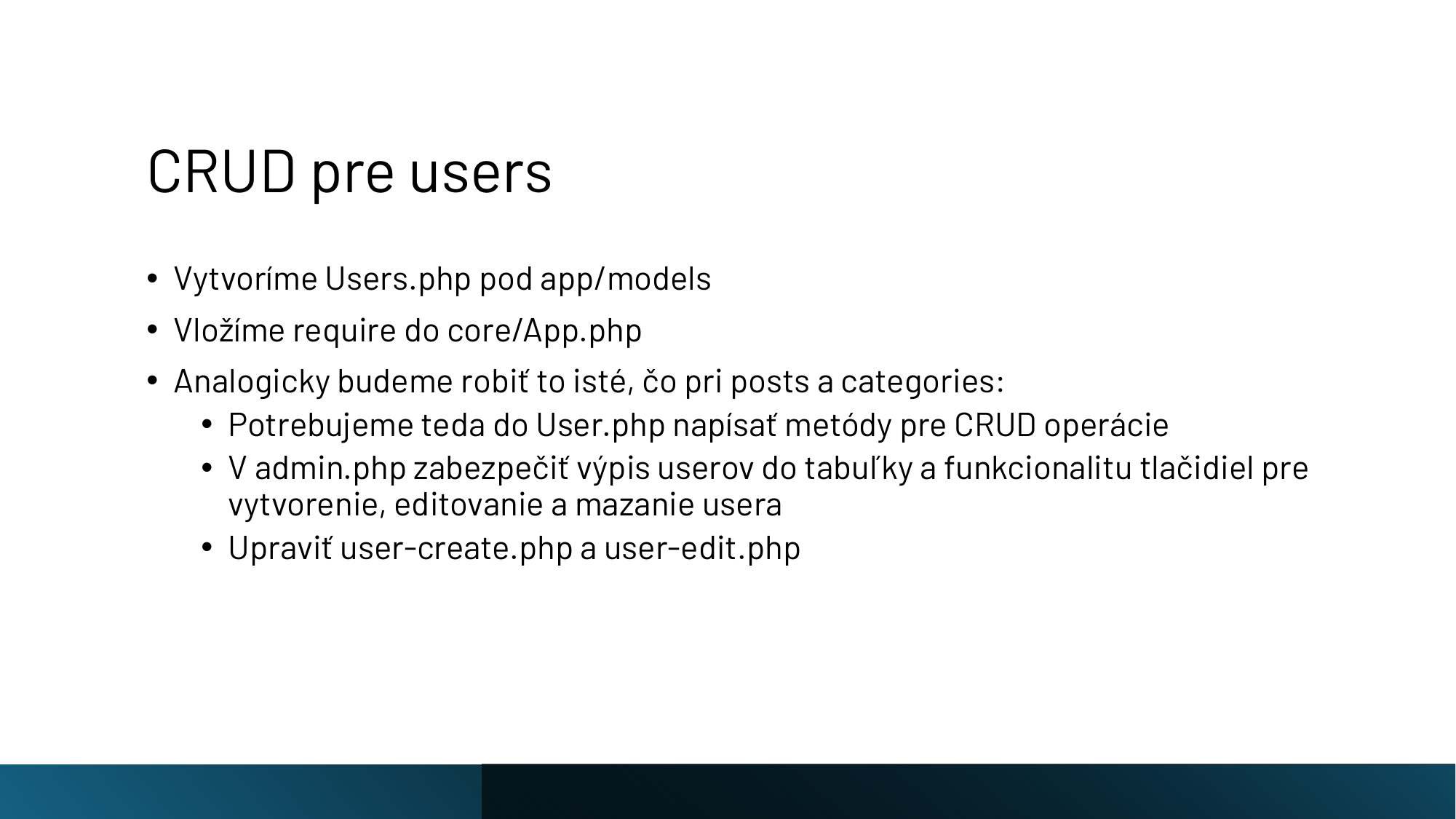

# CRUD pre users
Vytvoríme Users.php pod app/models
Vložíme require do core/App.php
Analogicky budeme robiť to isté, čo pri posts a categories:
Potrebujeme teda do User.php napísať metódy pre CRUD operácie
V admin.php zabezpečiť výpis userov do tabuľky a funkcionalitu tlačidiel pre vytvorenie, editovanie a mazanie usera
Upraviť user-create.php a user-edit.php